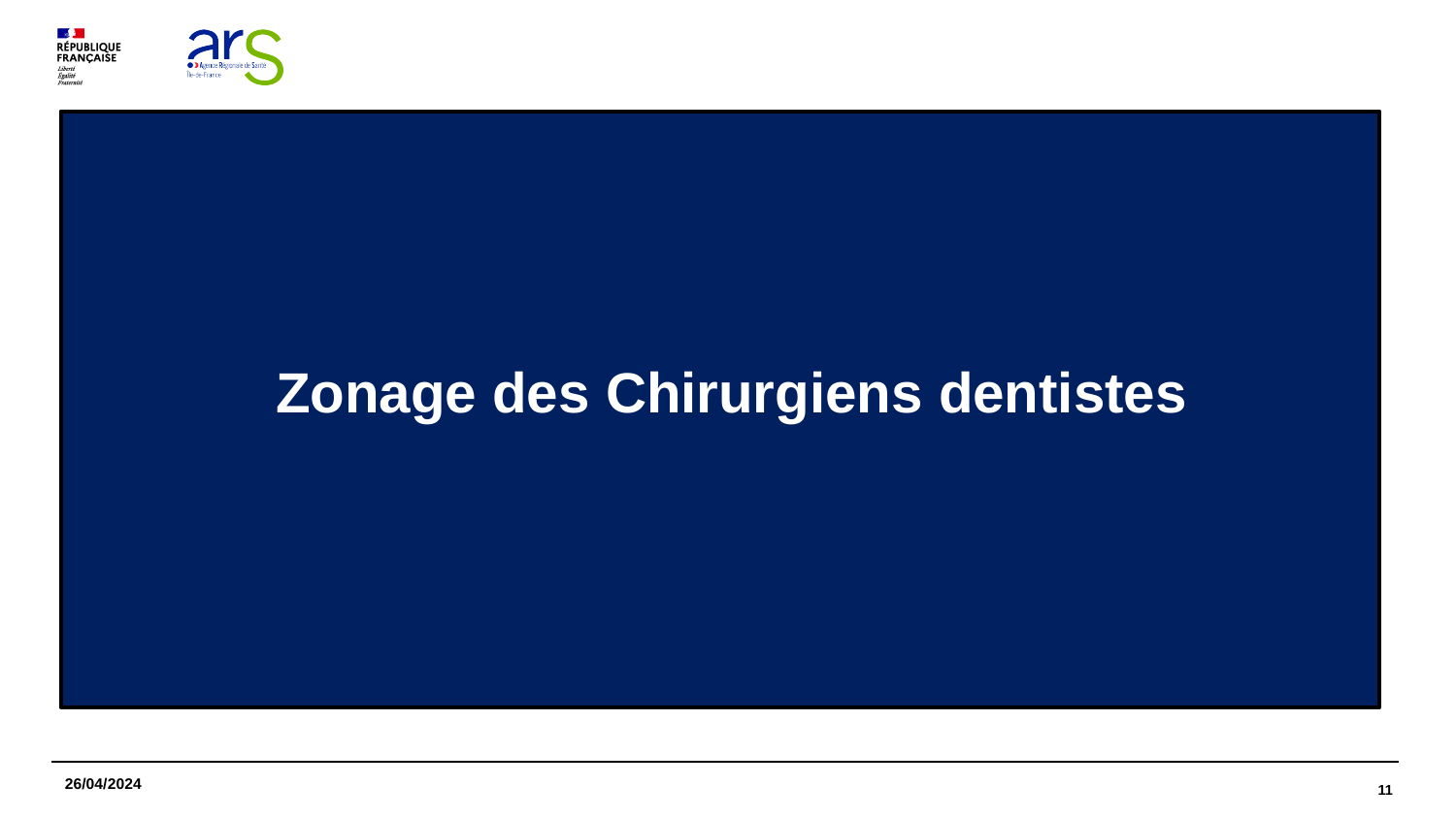

# Zonage des Chirurgiens dentistes
26/04/2024
11